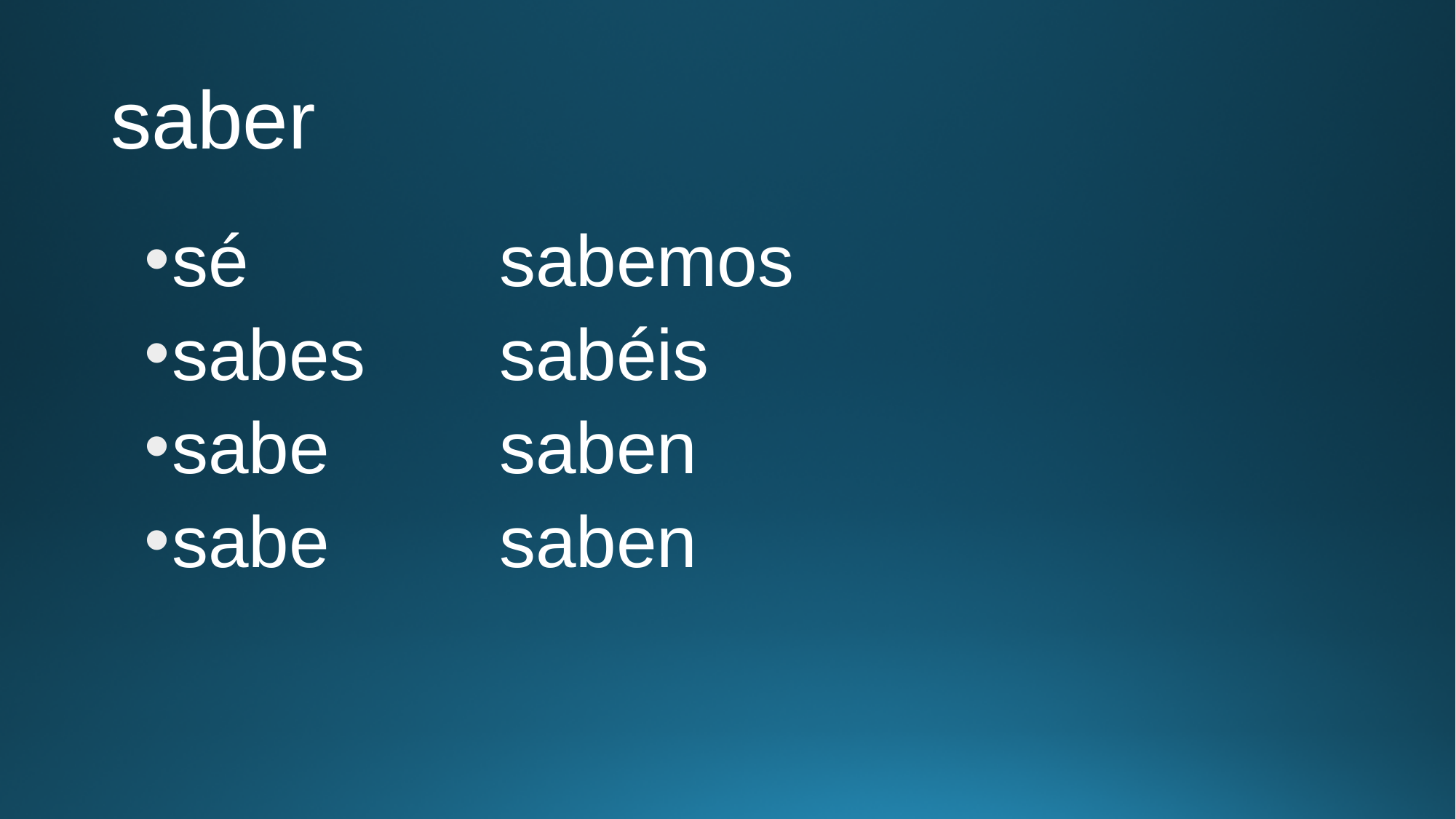

# saber
sé			sabemos
sabes		sabéis
sabe		saben
sabe		saben